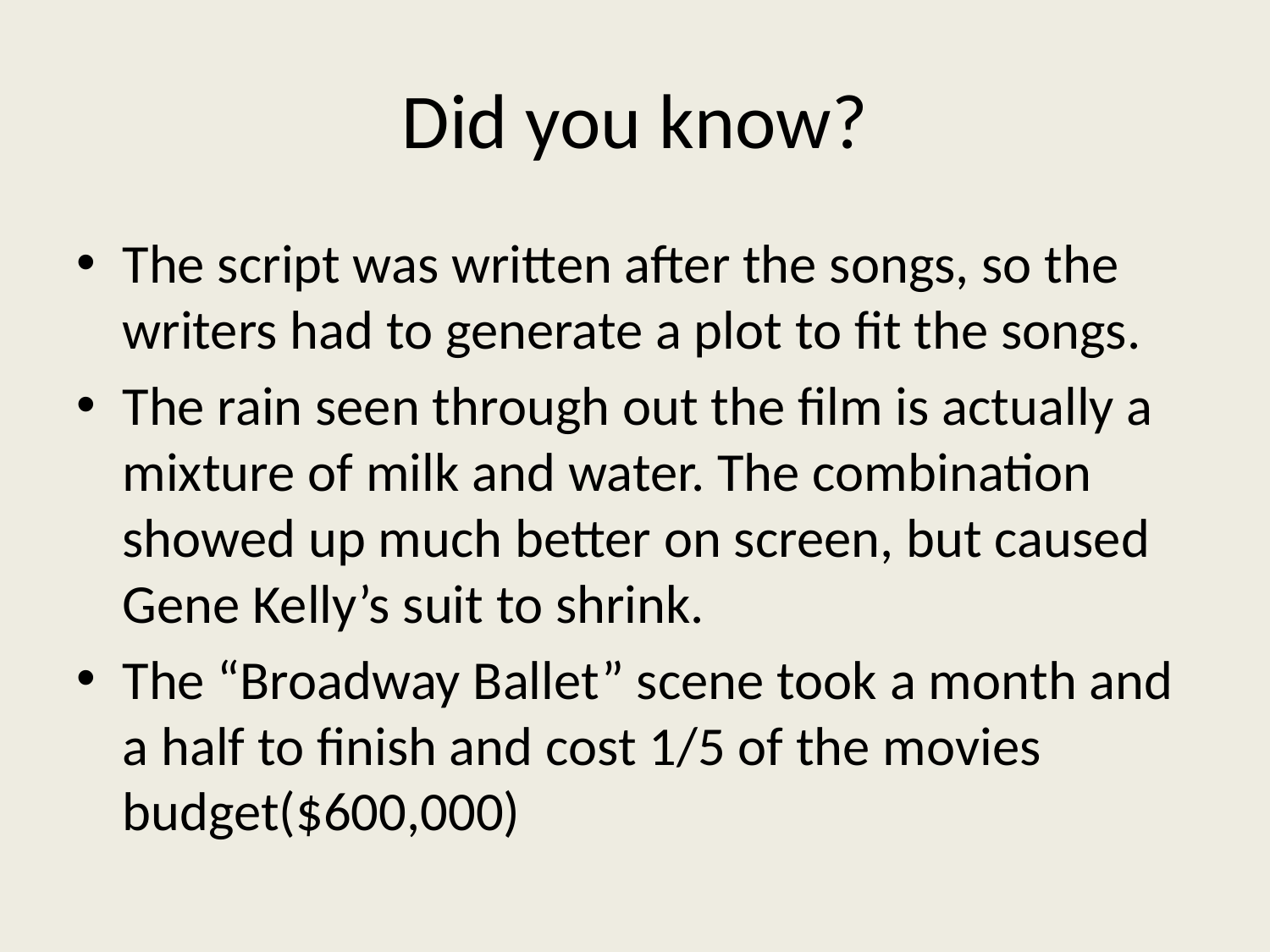

# Did you know?
The script was written after the songs, so the writers had to generate a plot to fit the songs.
The rain seen through out the film is actually a mixture of milk and water. The combination showed up much better on screen, but caused Gene Kelly’s suit to shrink.
The “Broadway Ballet” scene took a month and a half to finish and cost 1/5 of the movies budget($600,000)